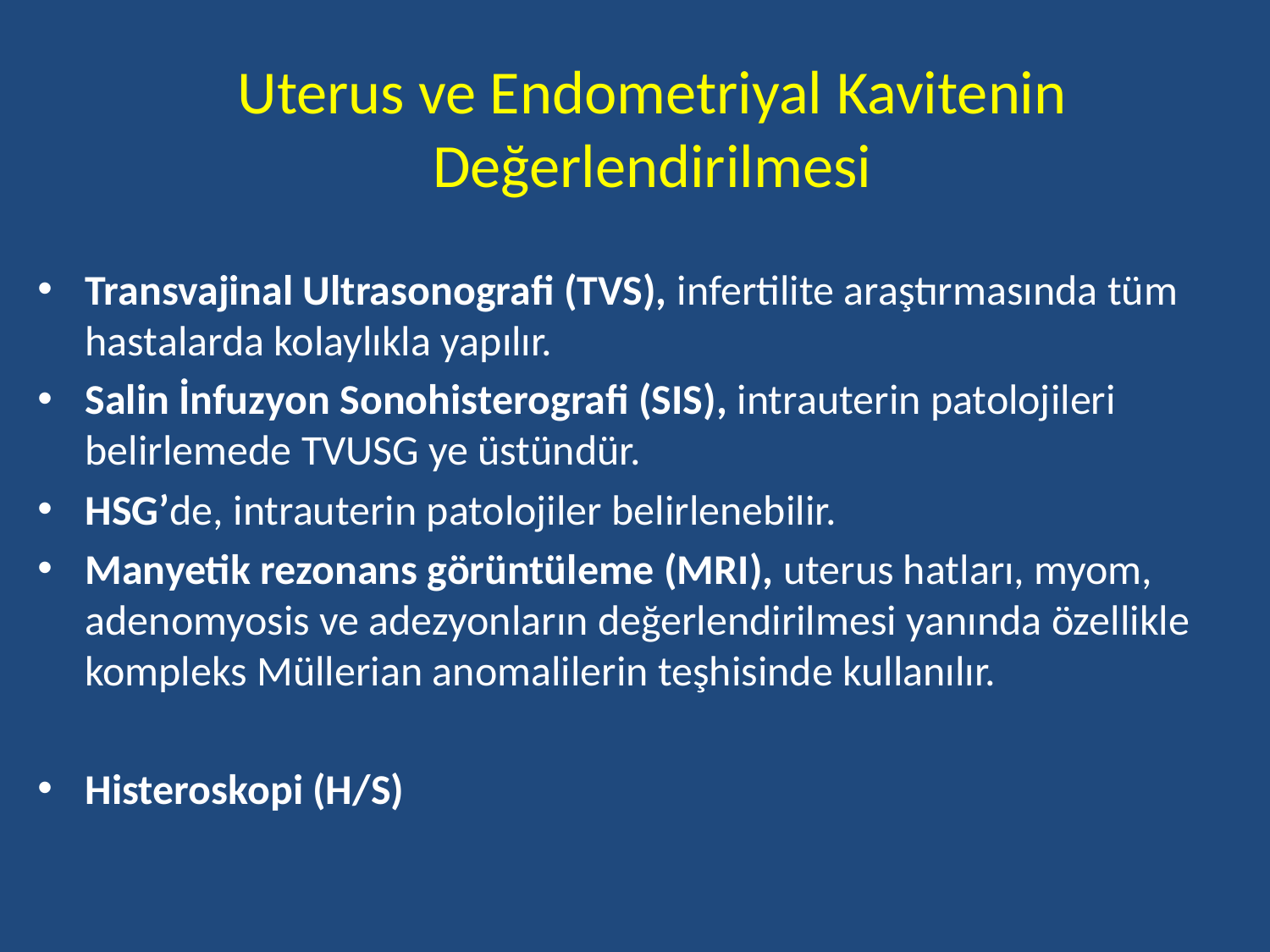

# Uterus ve Endometriyal Kavitenin Değerlendirilmesi
Transvajinal Ultrasonografi (TVS), infertilite araştırmasında tüm hastalarda kolaylıkla yapılır.
Salin İnfuzyon Sonohisterografi (SIS), intrauterin patolojileri belirlemede TVUSG ye üstündür.
HSG’de, intrauterin patolojiler belirlenebilir.
Manyetik rezonans görüntüleme (MRI), uterus hatları, myom, adenomyosis ve adezyonların değerlendirilmesi yanında özellikle kompleks Müllerian anomalilerin teşhisinde kullanılır.

Histeroskopi (H/S)